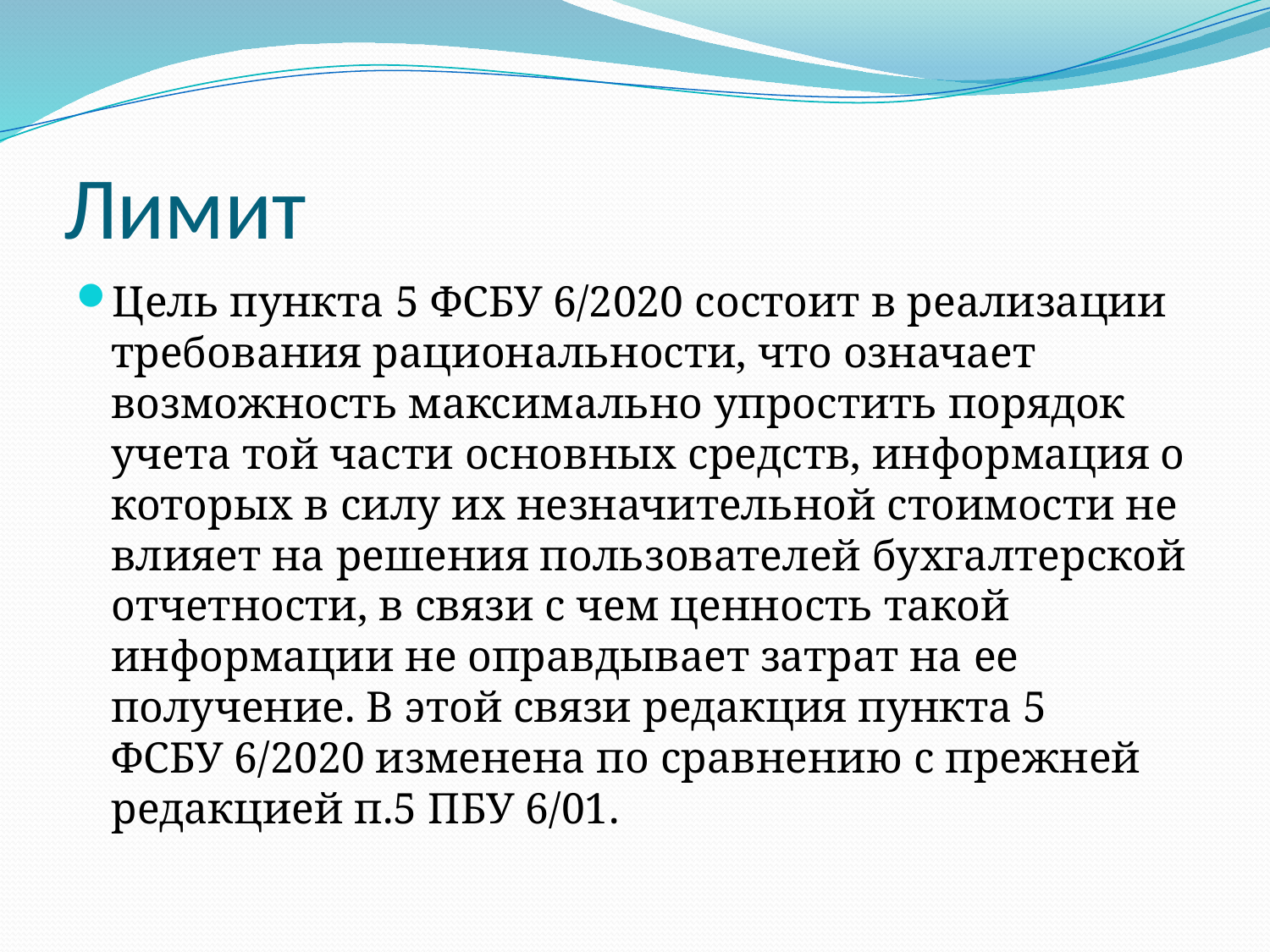

# Лимит
Цель пункта 5 ФСБУ 6/2020 состоит в реализации требования рациональности, что означает возможность максимально упростить порядок учета той части основных средств, информация о которых в силу их незначительной стоимости не влияет на решения пользователей бухгалтерской отчетности, в связи с чем ценность такой информации не оправдывает затрат на ее получение. В этой связи редакция пункта 5 ФСБУ 6/2020 изменена по сравнению с прежней редакцией п.5 ПБУ 6/01.